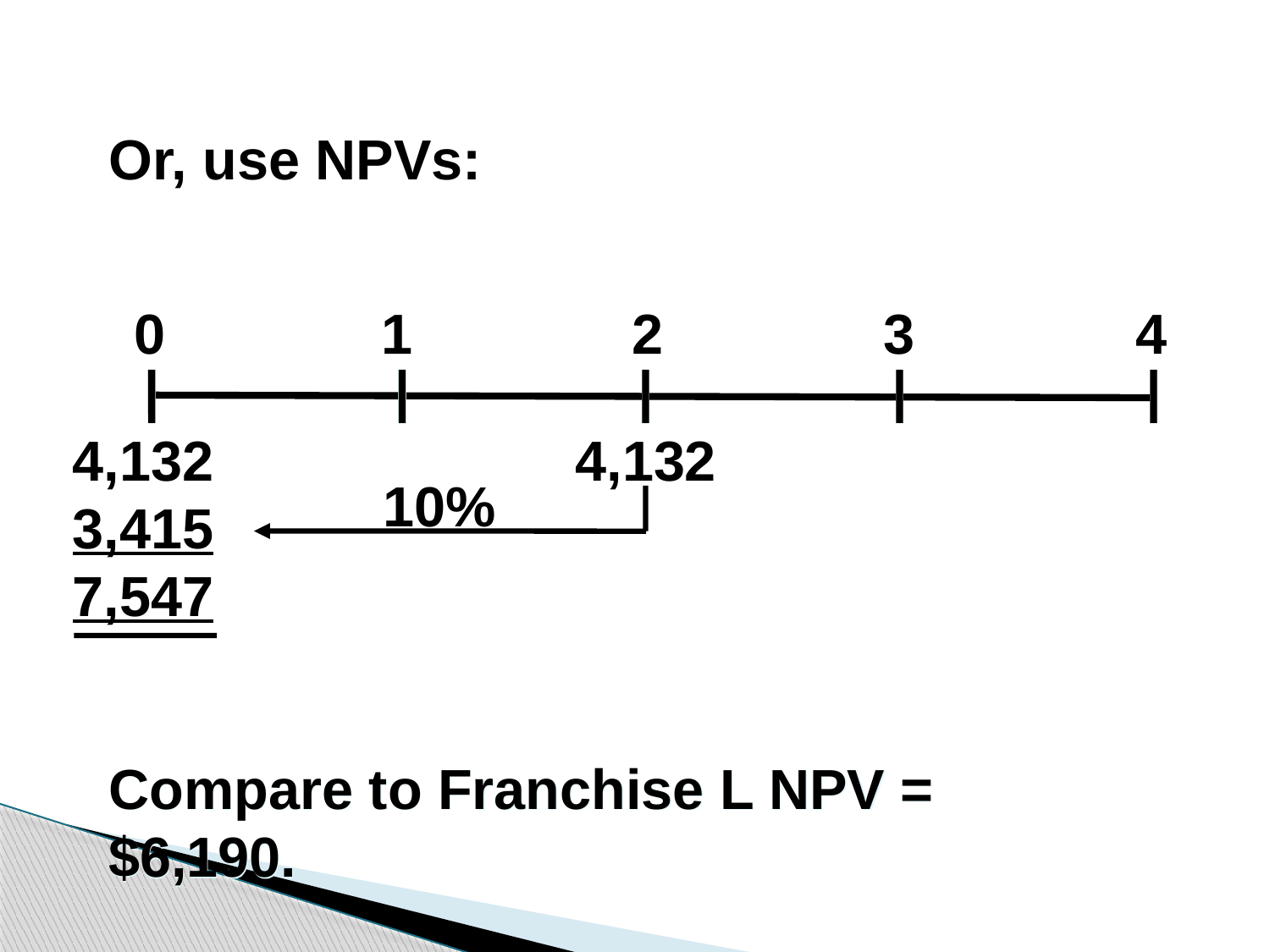

Or, use NPVs:
0
1
2
3
4

4,132
3,415
7,547
 4,132
10%

Compare to Franchise L NPV = $6,190.